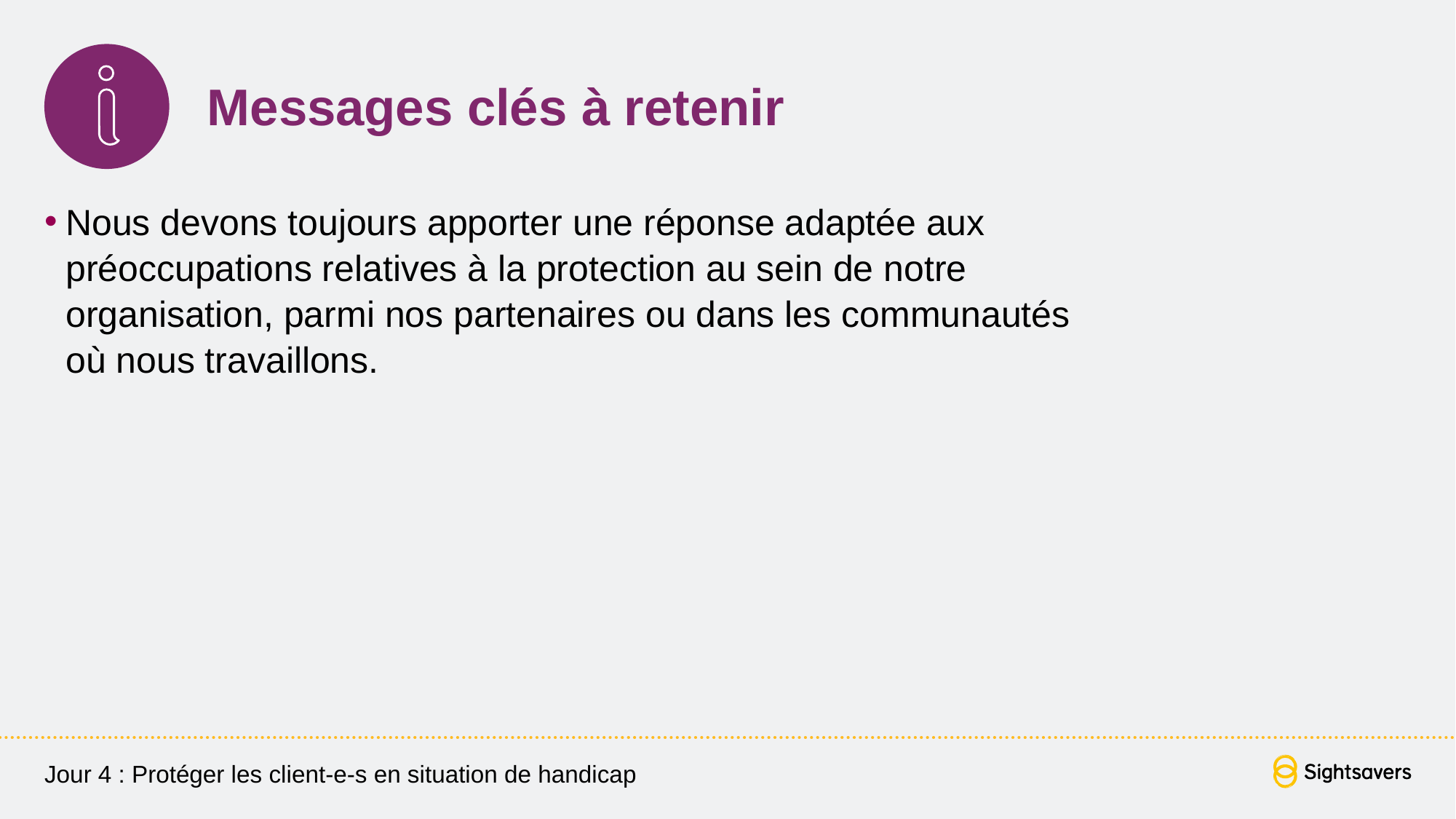

# Messages clés à retenir
Nous devons toujours apporter une réponse adaptée aux préoccupations relatives à la protection au sein de notre organisation, parmi nos partenaires ou dans les communautés
où nous travaillons.
Jour 4 : Protéger les client-e-s en situation de handicap